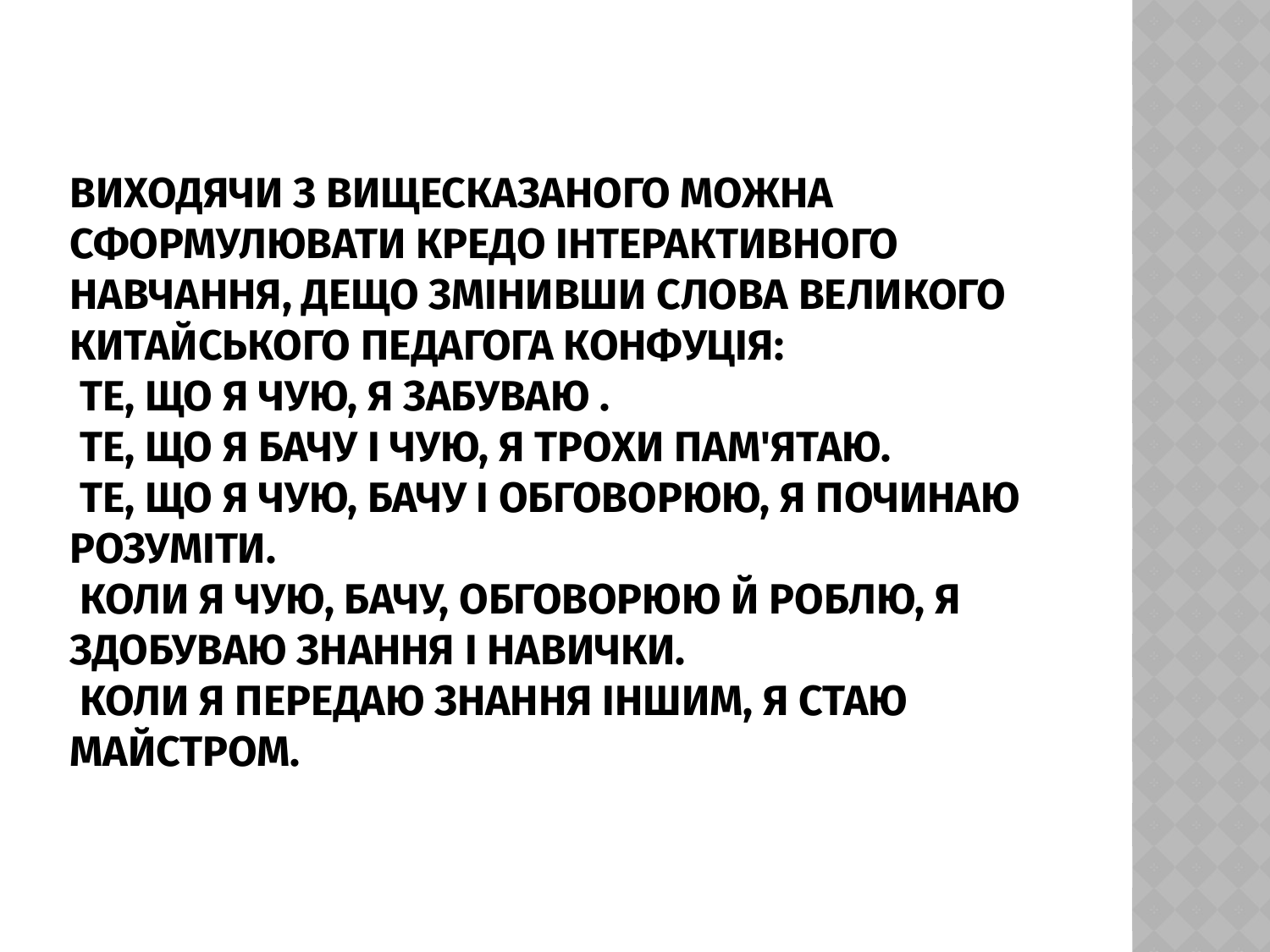

# Виходячи з вищесказаного можна сформулювати кредо інтерактивного навчання, дещо змінивши слова великого китайського педагога Конфуція:  Те, що я чую, я забуваю .  Те, що я бачу і чую, я трохи пам'ятаю.  Те, що я чую, бачу і обговорюю, я починаю розуміти.  Коли я чую, бачу, обговорюю й роблю, я здобуваю знання і навички.  Коли я передаю знання іншим, я стаю майстром.